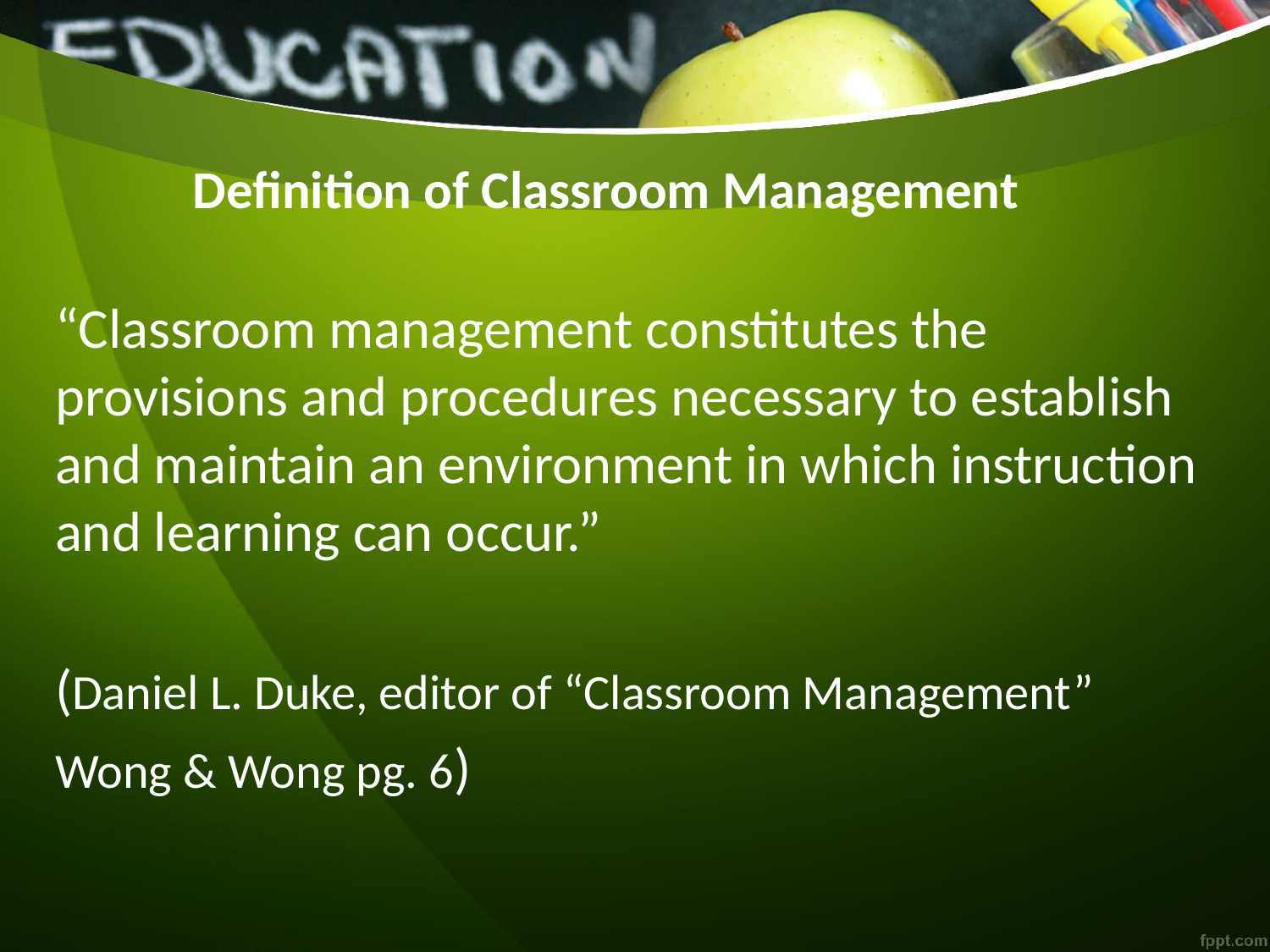

# Definition of Classroom Management
“Classroom management constitutes the provisions and procedures necessary to establish and maintain an environment in which instruction and learning can occur.”

(Daniel L. Duke, editor of “Classroom Management”
Wong & Wong pg. 6)